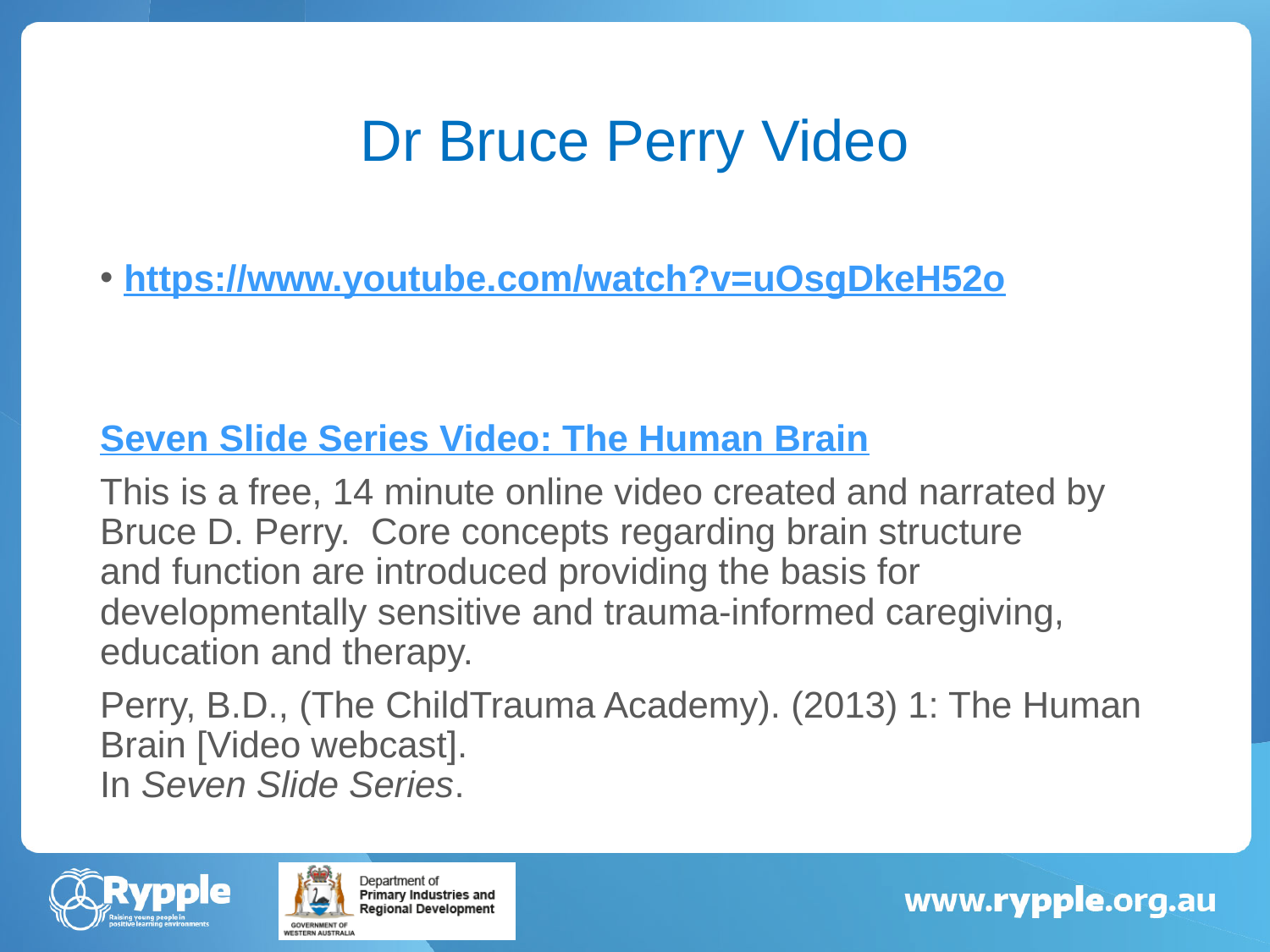

# Dr Bruce Perry Video
https://www.youtube.com/watch?v=uOsgDkeH52o

Seven Slide Series Video: The Human Brain
This is a free, 14 minute online video created and narrated by Bruce D. Perry.  Core concepts regarding brain structure and function are introduced providing the basis for developmentally sensitive and trauma-informed caregiving, education and therapy.
Perry, B.D., (The ChildTrauma Academy). (2013) 1: The Human Brain [Video webcast].
In Seven Slide Series.